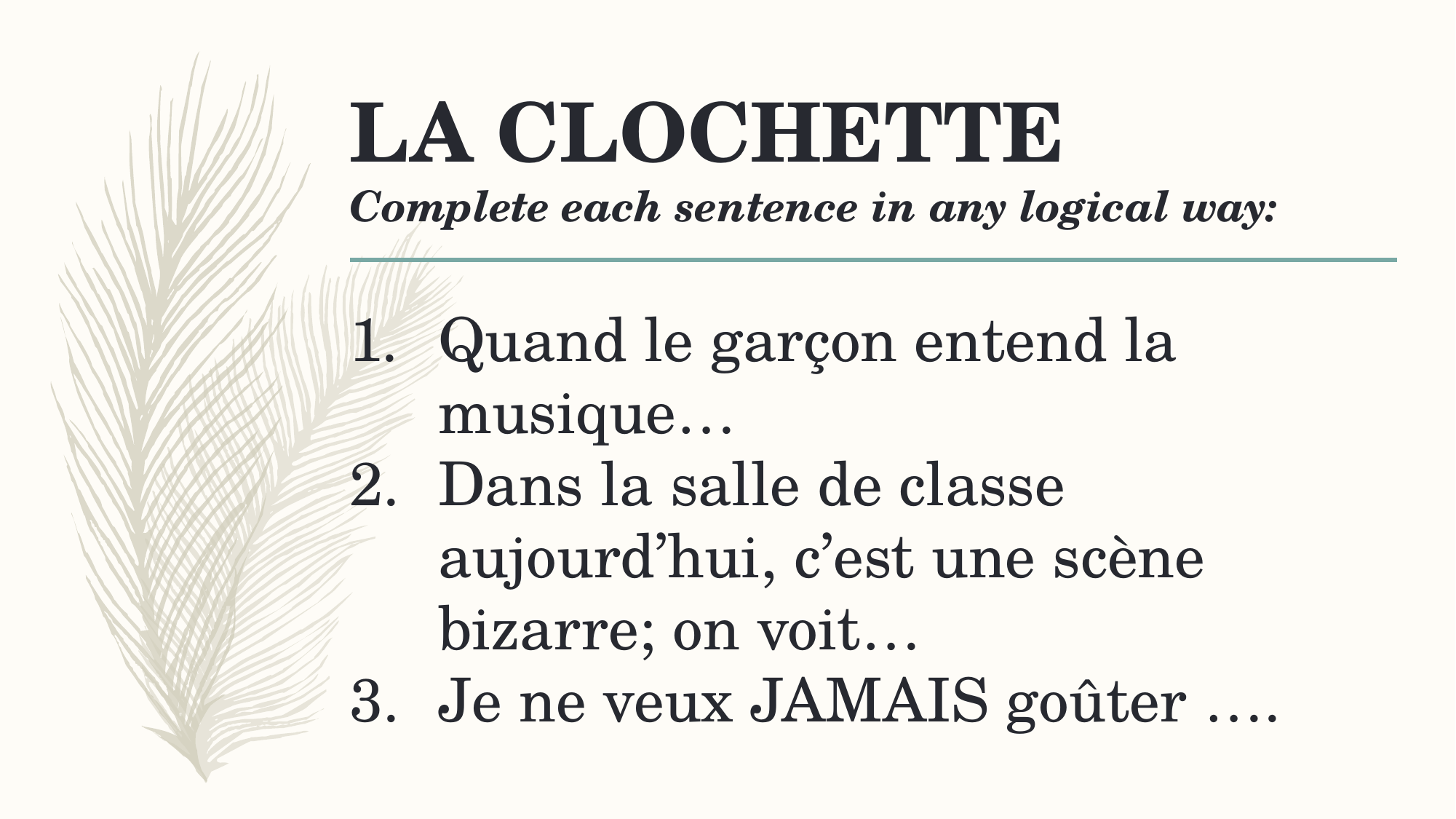

LA CLOCHETTE
Complete each sentence in any logical way:

Quand le garçon entend la musique…
Dans la salle de classe aujourd’hui, c’est une scène bizarre; on voit…
Je ne veux JAMAIS goûter ….